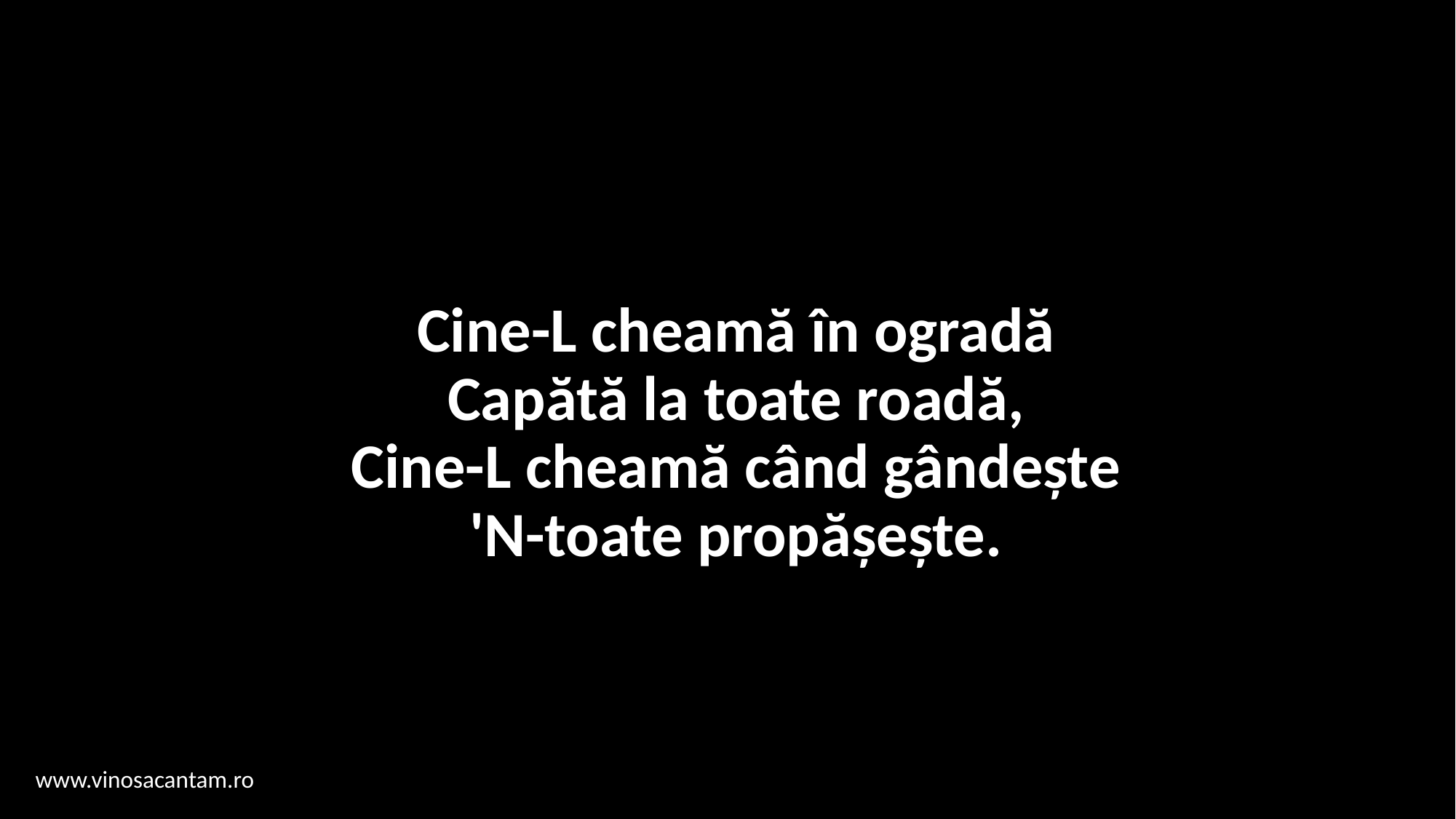

# Cine-L cheamă în ogradă Capătă la toate roadă, Cine-L cheamă când gândește 'N-toate propășește.
www.vinosacantam.ro